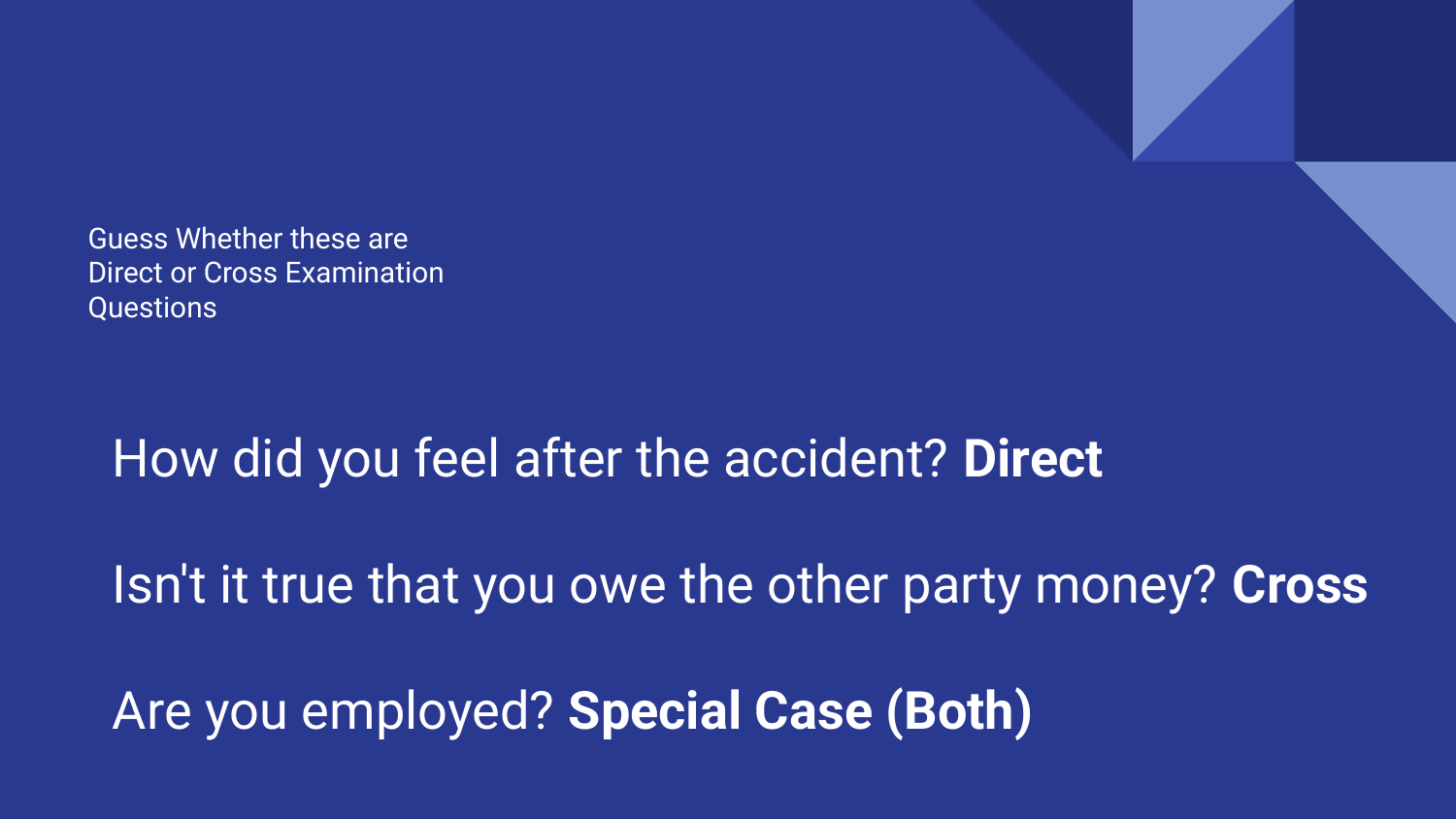

# Guess Whether these are
Direct or Cross Examination
Questions
How did you feel after the accident? Direct

Isn't it true that you owe the other party money? Cross

Are you employed? Special Case (Both)